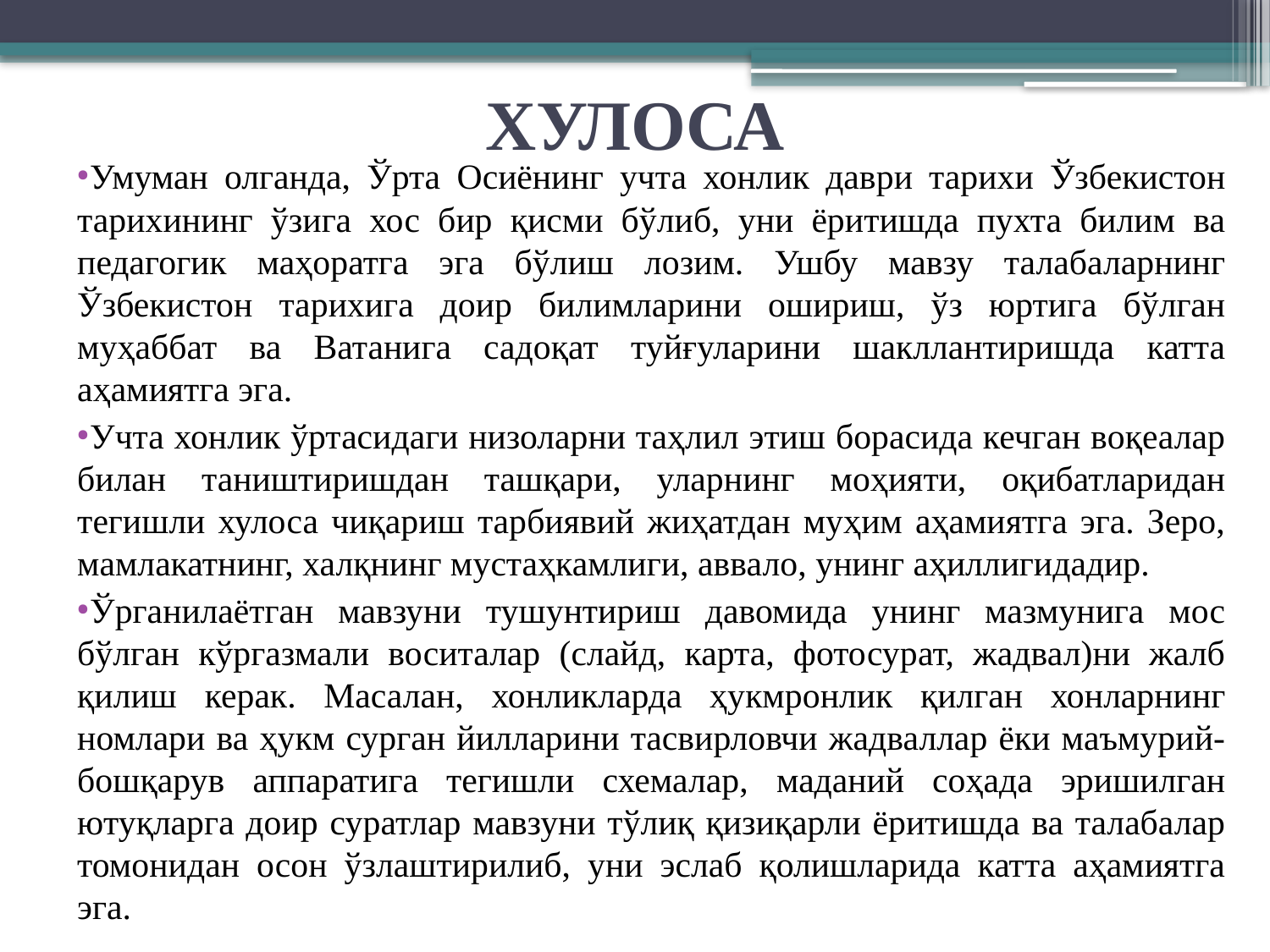

# ХУЛОСА
Умуман олганда, Ўрта Осиёнинг учта хонлик даври тарихи Ўзбекистон тарихининг ўзига хос бир қисми бўлиб, уни ёритишда пухта билим ва педагогик маҳоратга эга бўлиш лозим. Ушбу мавзу талабаларнинг Ўзбекистон тарихига доир билимларини ошириш, ўз юртига бўлган муҳаббат ва Ватанига садоқат туйғуларини шакллантиришда катта аҳамиятга эга.
Учта хонлик ўртасидаги низоларни таҳлил этиш борасида кечган воқеалар билан таништиришдан ташқари, уларнинг моҳияти, оқибатларидан тегишли хулоса чиқариш тарбиявий жиҳатдан муҳим аҳамиятга эга. Зеро, мамлакатнинг, халқнинг мустаҳкамлиги, аввало, унинг аҳиллигидадир.
Ўрганилаётган мавзуни тушунтириш давомида унинг мазмунига мос бўлган кўргазмали воситалар (слайд, карта, фотосурат, жадвал)ни жалб қилиш керак. Масалан, хонликларда ҳукмронлик қилган хонларнинг номлари ва ҳукм сурган йилларини тасвирловчи жадваллар ёки маъмурий-бошқарув аппаратига тегишли схемалар, маданий соҳада эришилган ютуқларга доир суратлар мавзуни тўлиқ қизиқарли ёритишда ва талабалар томонидан осон ўзлаштирилиб, уни эслаб қолишларида катта аҳамиятга эга.